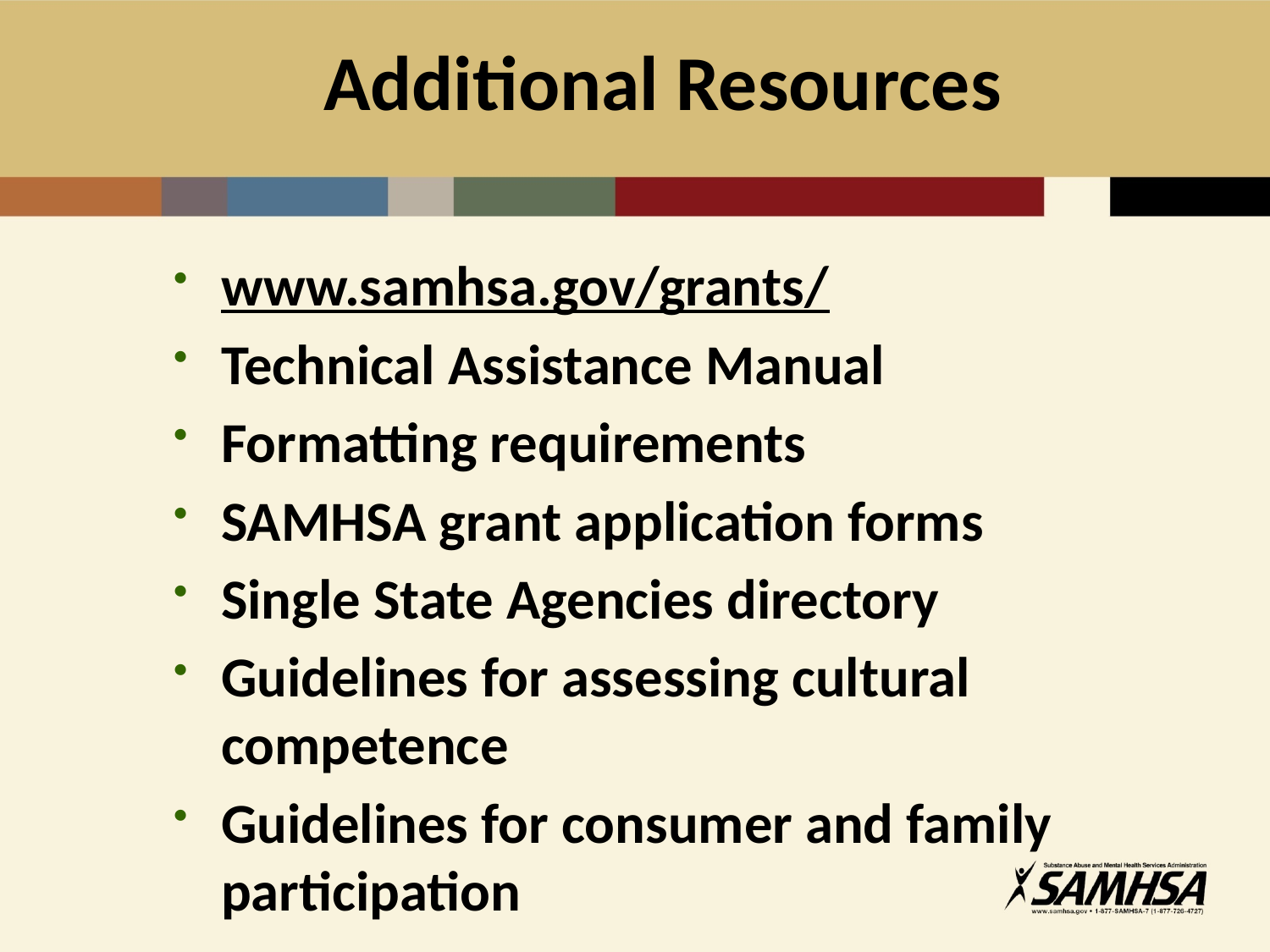

# Additional Resources
www.samhsa.gov/grants/
Technical Assistance Manual
Formatting requirements
SAMHSA grant application forms
Single State Agencies directory
Guidelines for assessing cultural competence
Guidelines for consumer and family participation